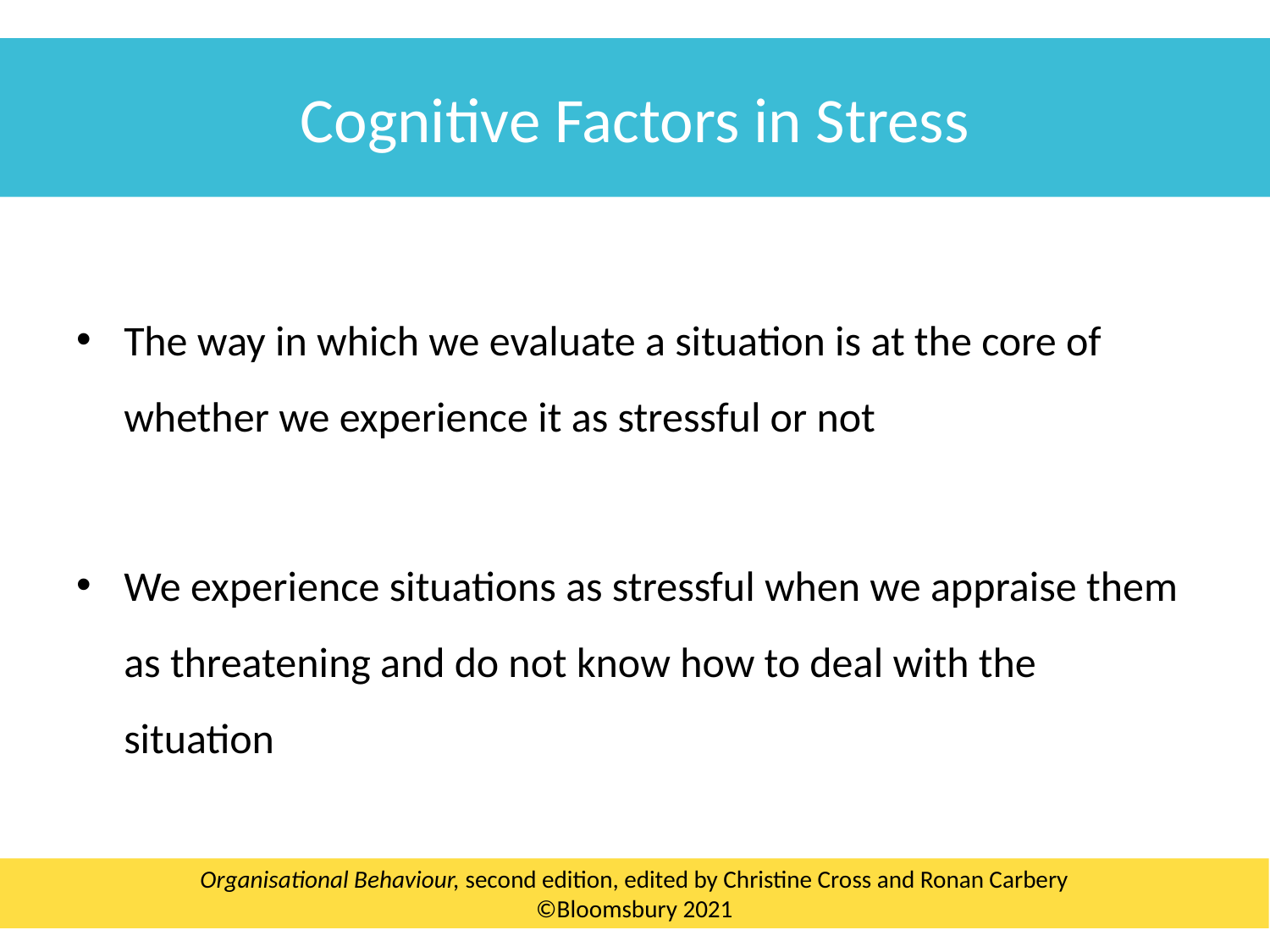

Cognitive Factors in Stress

The way in which we evaluate a situation is at the core of whether we experience it as stressful or not

We experience situations as stressful when we appraise them as threatening and do not know how to deal with the situation